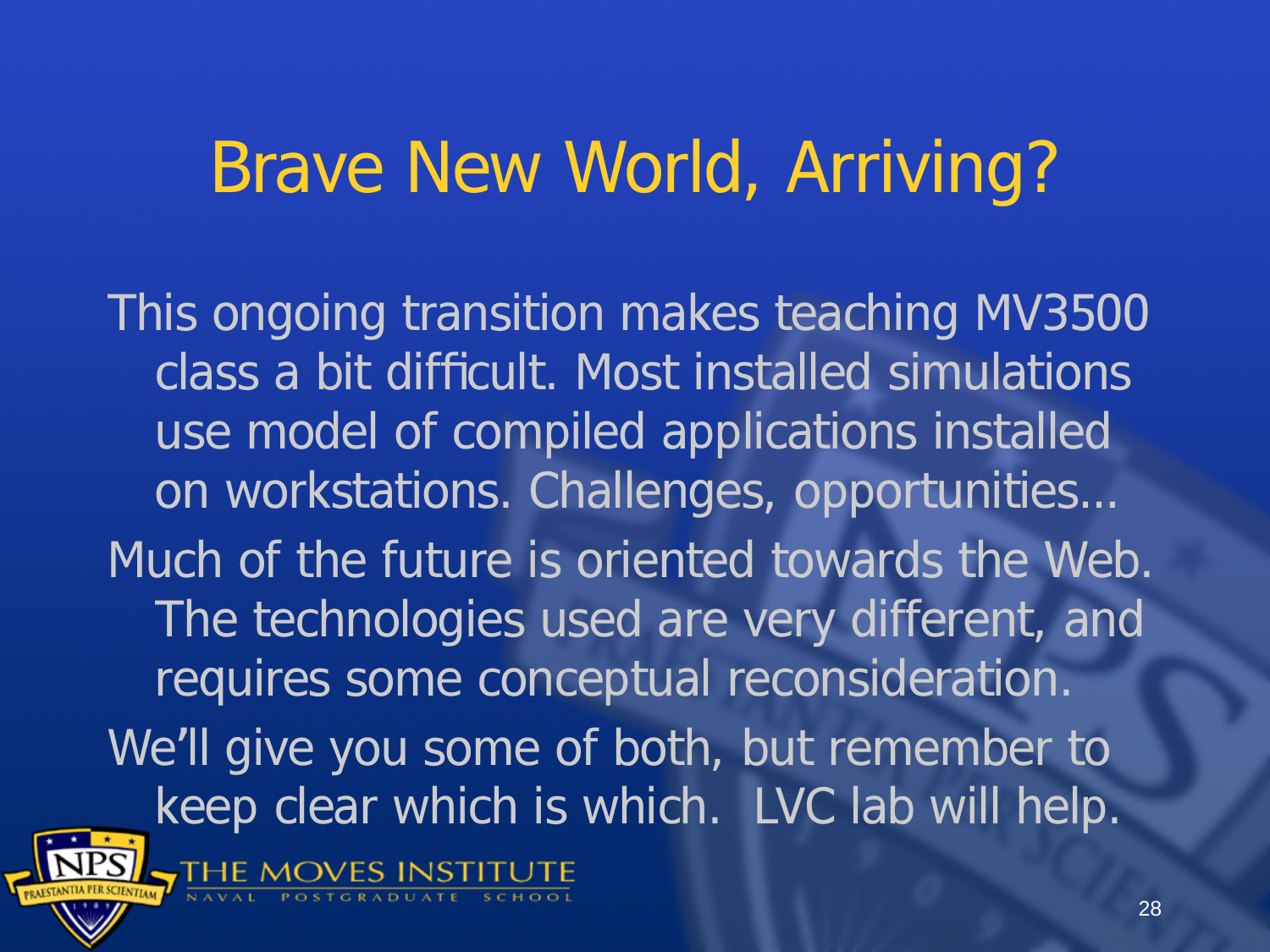

# Brave New World, Arriving?
This ongoing transition makes teaching MV3500 class a bit difficult. Most installed simulations use model of compiled applications installed on workstations. Challenges, opportunities…
Much of the future is oriented towards the Web. The technologies used are very different, and requires some conceptual reconsideration.
We’ll give you some of both, but remember to keep clear which is which.  LVC lab will help.
28